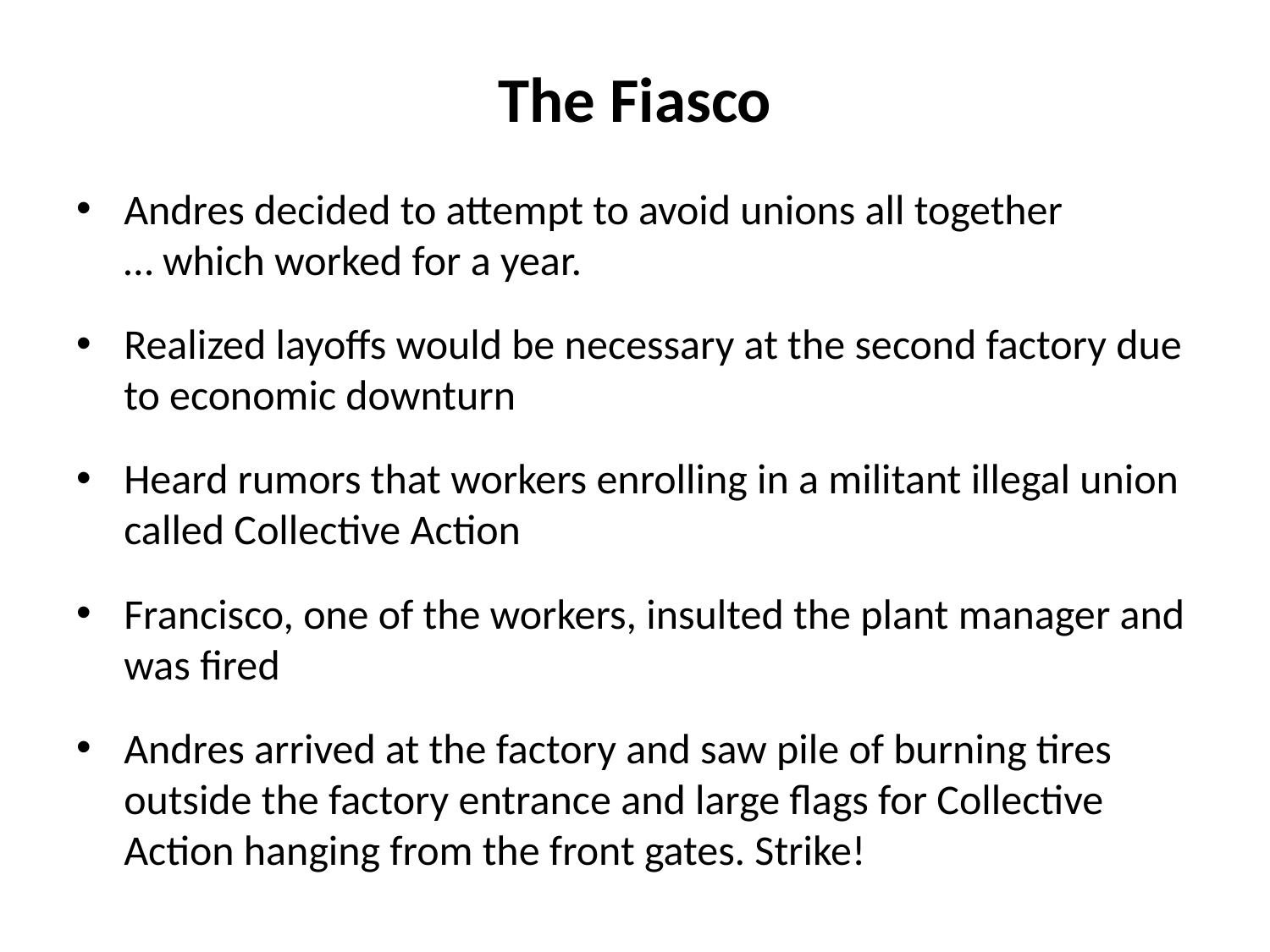

# The Fiasco
Andres decided to attempt to avoid unions all together           … which worked for a year.

Realized layoffs would be necessary at the second factory due to economic downturn

Heard rumors that workers enrolling in a militant illegal union called Collective Action

Francisco, one of the workers, insulted the plant manager and was fired

Andres arrived at the factory and saw pile of burning tires outside the factory entrance and large flags for Collective Action hanging from the front gates. Strike!